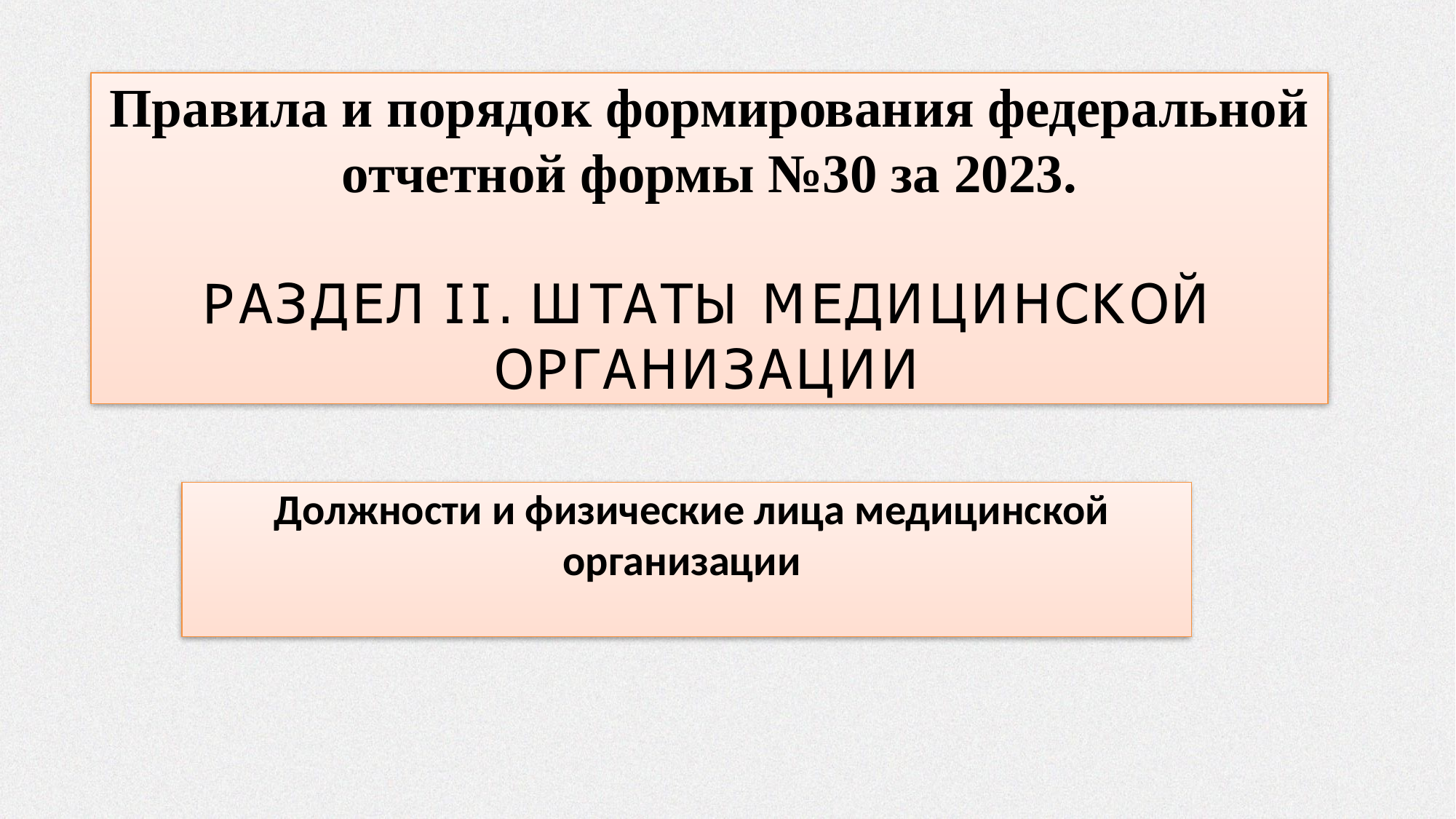

# Правила и порядок формирования федеральной отчетной формы №30 за 2023. РАЗДЕЛ II. ШТАТЫ МЕДИЦИНСКОЙ ОРГАНИЗАЦИИ
 Должности и физические лица медицинской организации